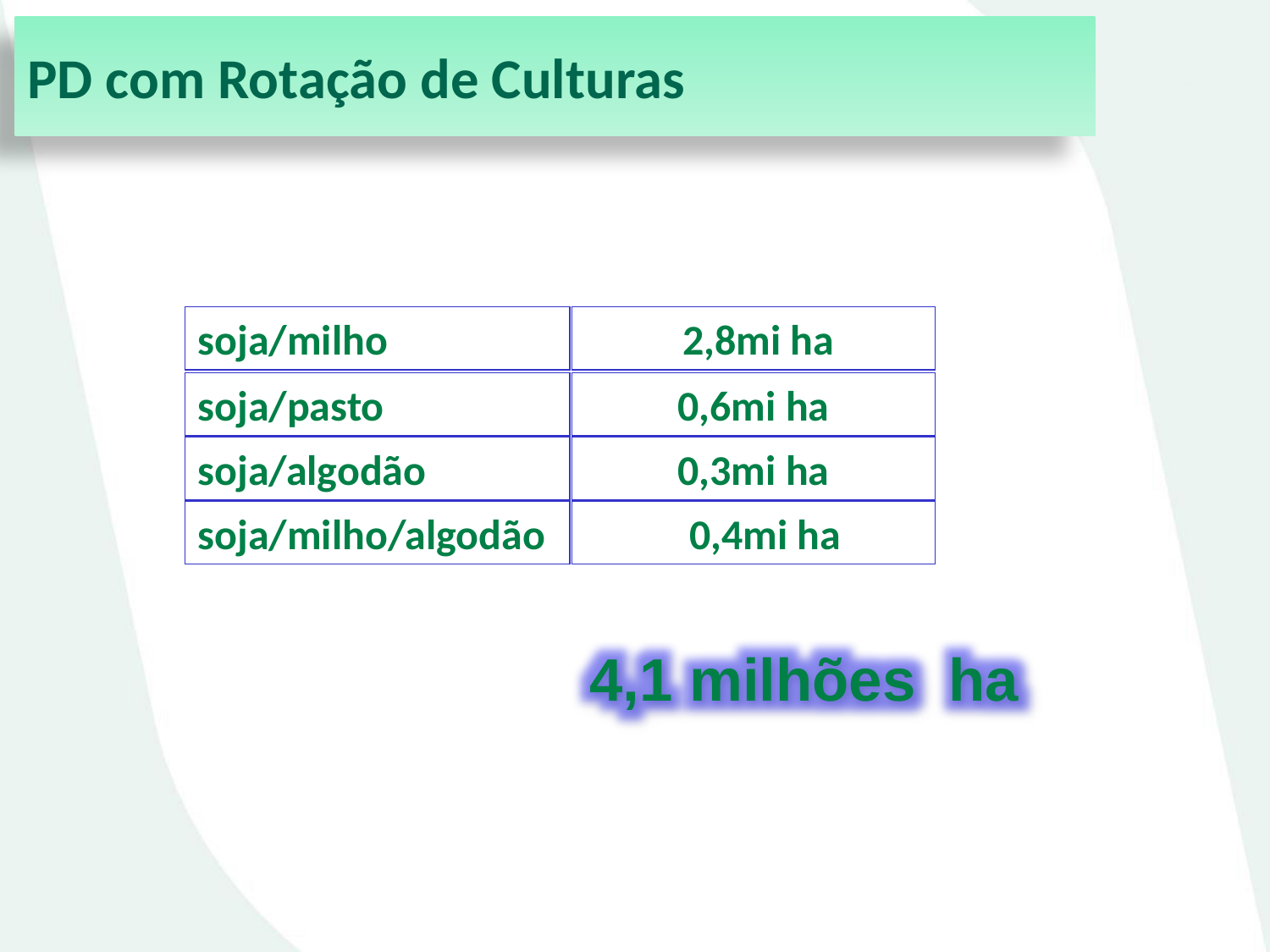

PD com Rotação de Culturas
soja/milho
 2,8mi ha
soja/pasto
 0,6mi ha
soja/algodão
 0,3mi ha
soja/milho/algodão
           0,4mi ha
4,1 milhões  ha